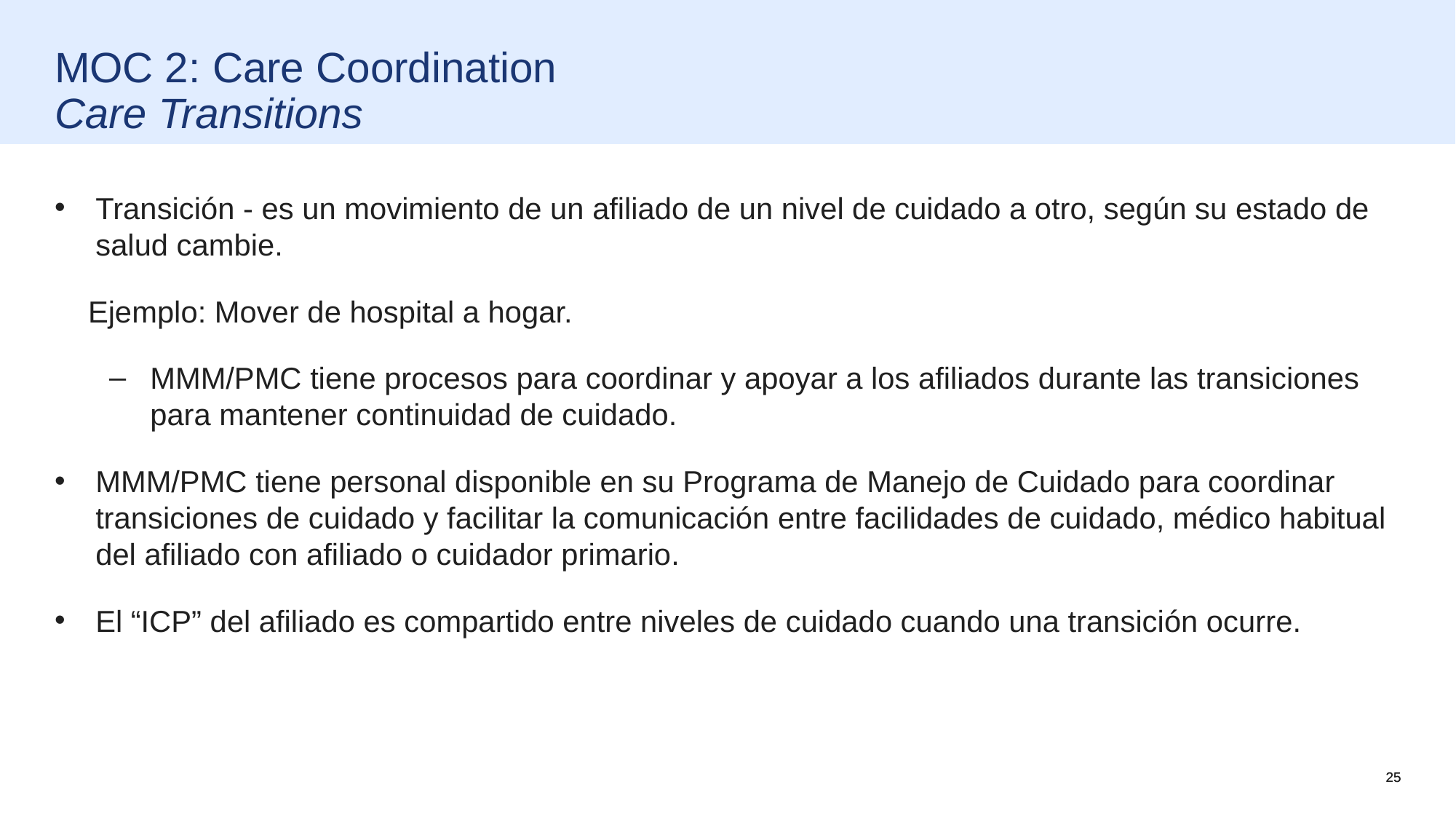

# MOC 2: Care Coordination Care Transitions
Transición - es un movimiento de un afiliado de un nivel de cuidado a otro, según su estado de salud cambie.
    Ejemplo: Mover de hospital a hogar.
MMM/PMC tiene procesos para coordinar y apoyar a los afiliados durante las transiciones para mantener continuidad de cuidado.
MMM/PMC tiene personal disponible en su Programa de Manejo de Cuidado para coordinar transiciones de cuidado y facilitar la comunicación entre facilidades de cuidado, médico habitual del afiliado con afiliado o cuidador primario.
El “ICP” del afiliado es compartido entre niveles de cuidado cuando una transición ocurre.